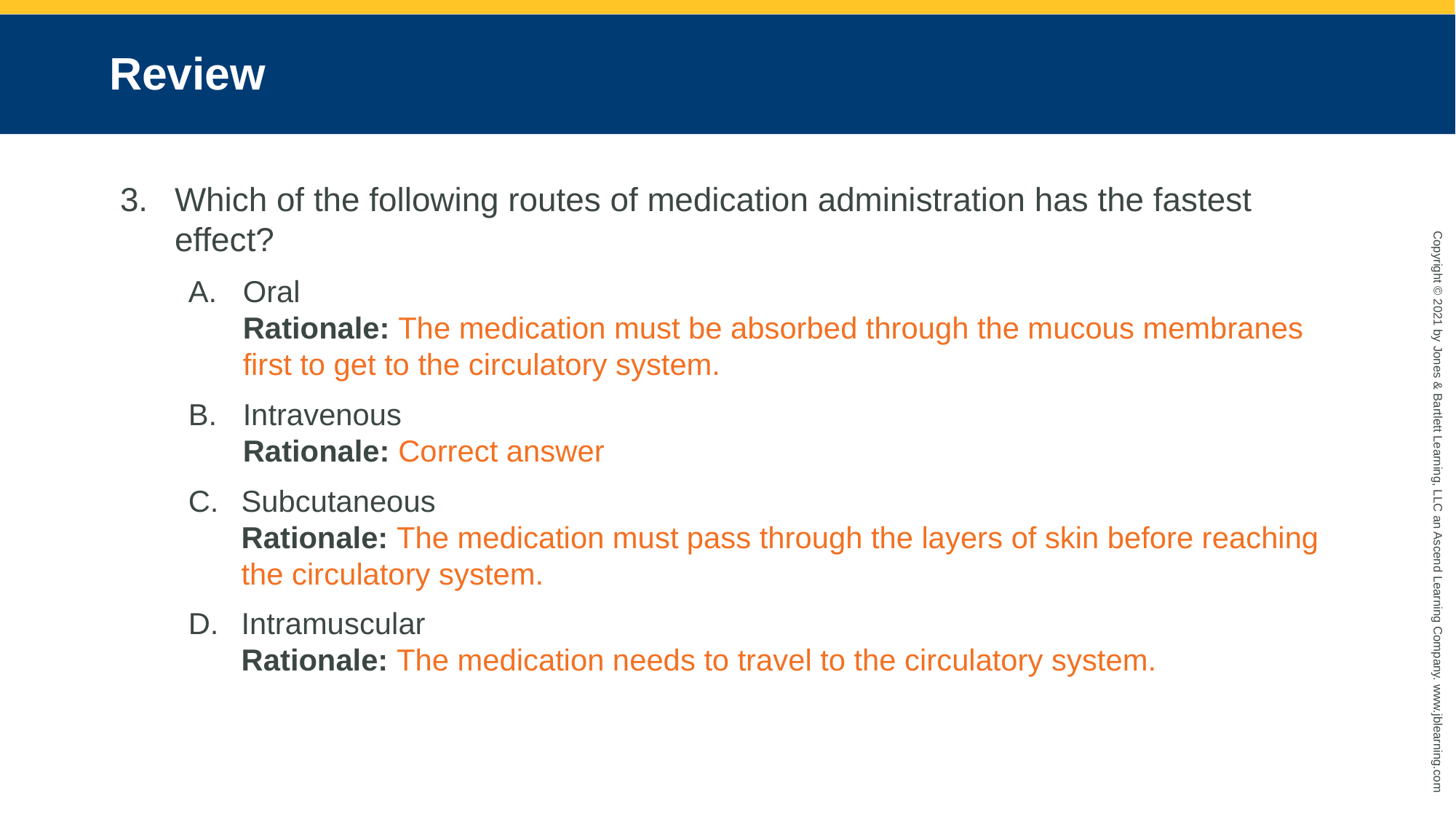

# Review
Which of the following routes of medication administration has the fastest effect?
Oral
Rationale: The medication must be absorbed through the mucous membranes first to get to the circulatory system.
Intravenous
Rationale: Correct answer
Subcutaneous
Rationale: The medication must pass through the layers of skin before reaching the circulatory system.
Intramuscular
Rationale: The medication needs to travel to the circulatory system.